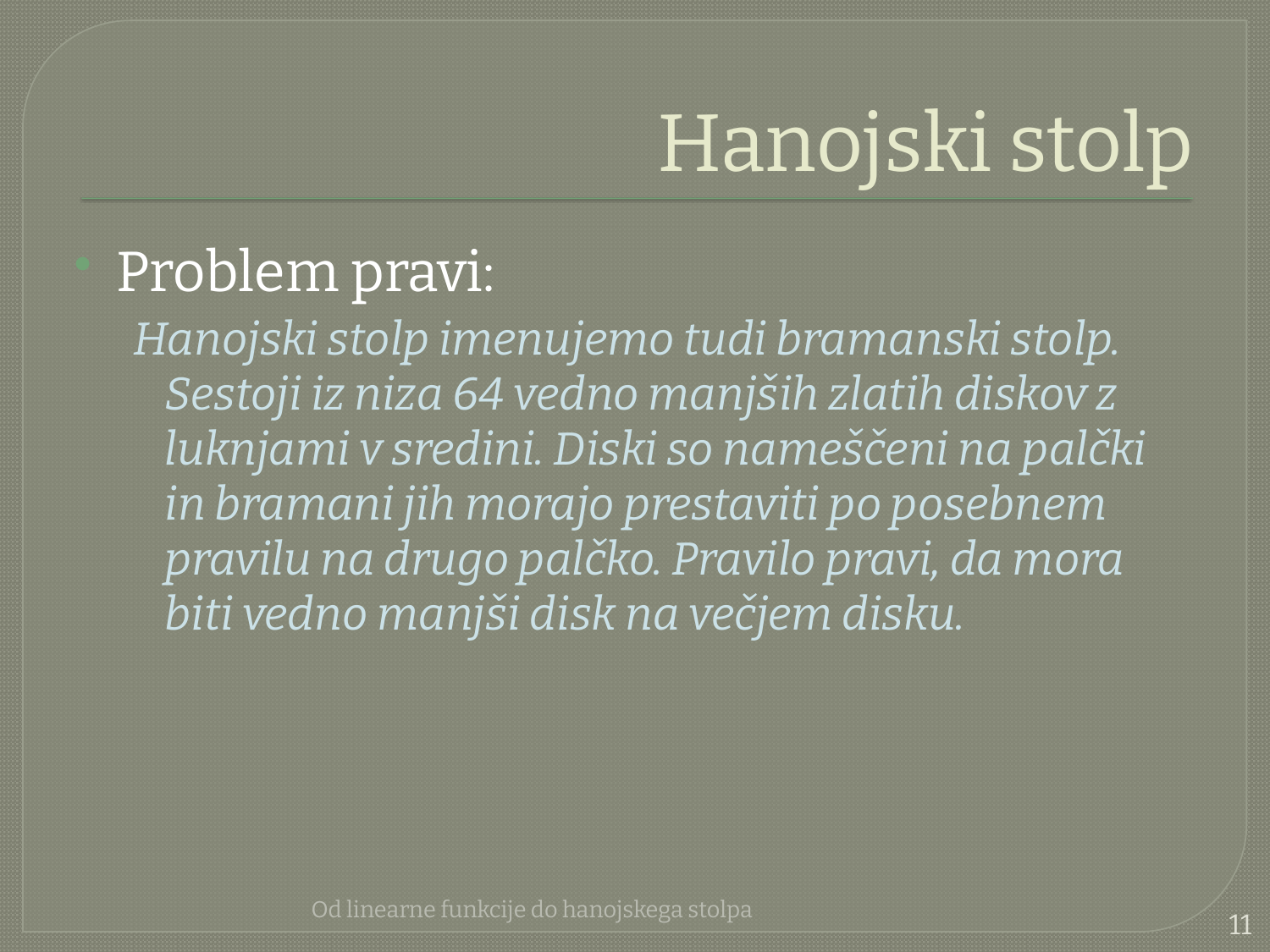

# Hanojski stolp
Problem pravi:
Hanojski stolp imenujemo tudi bramanski stolp. Sestoji iz niza 64 vedno manjših zlatih diskov z luknjami v sredini. Diski so nameščeni na palčki in bramani jih morajo prestaviti po posebnem pravilu na drugo palčko. Pravilo pravi, da mora biti vedno manjši disk na večjem disku.
Od linearne funkcije do hanojskega stolpa
11